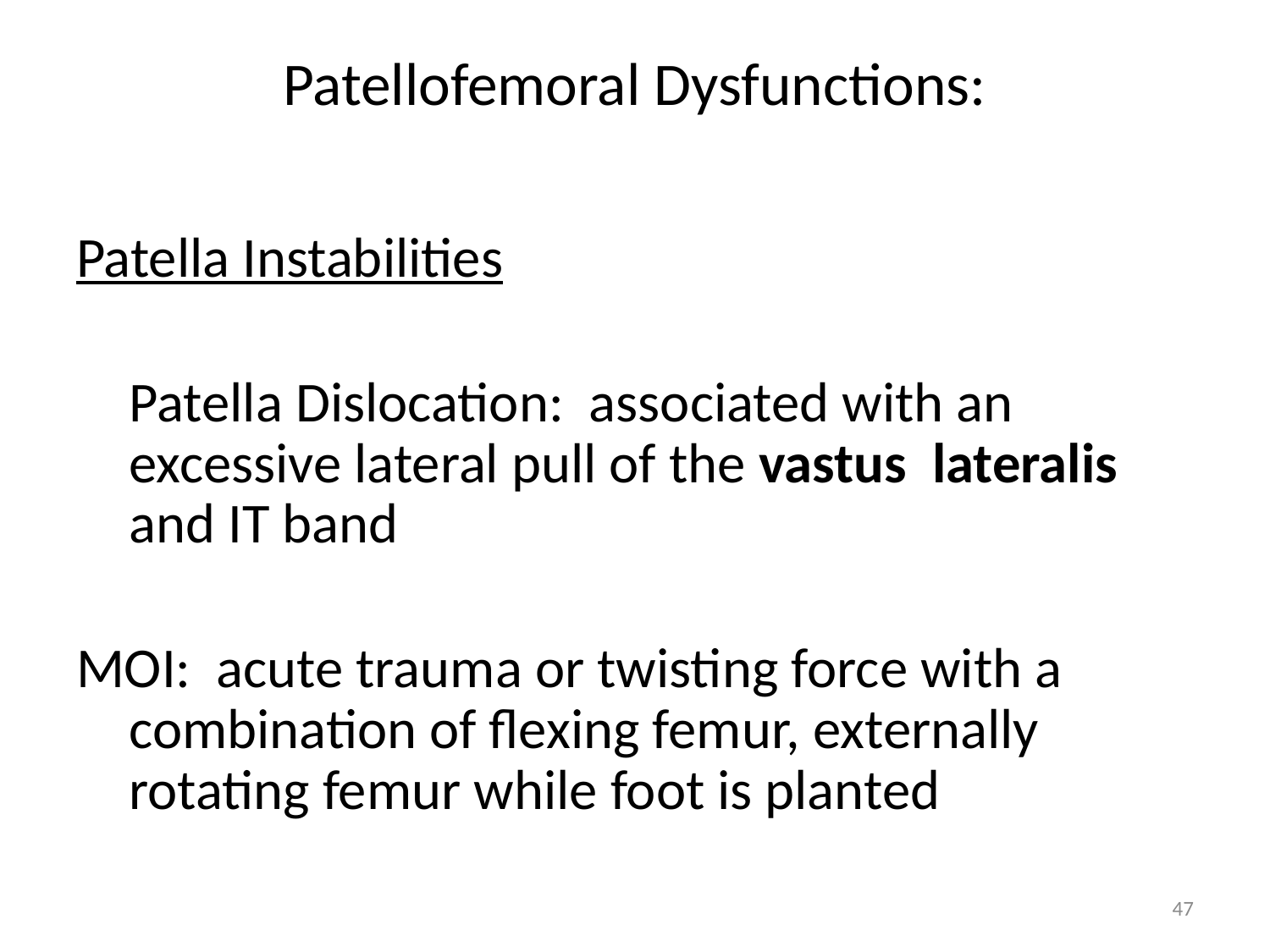

# Patellofemoral Dysfunctions:
Patella Instabilities

	Patella Dislocation:  associated with an excessive lateral pull of the vastus  lateralis and IT band

MOI:  acute trauma or twisting force with a combination of flexing femur, externally rotating femur while foot is planted
47